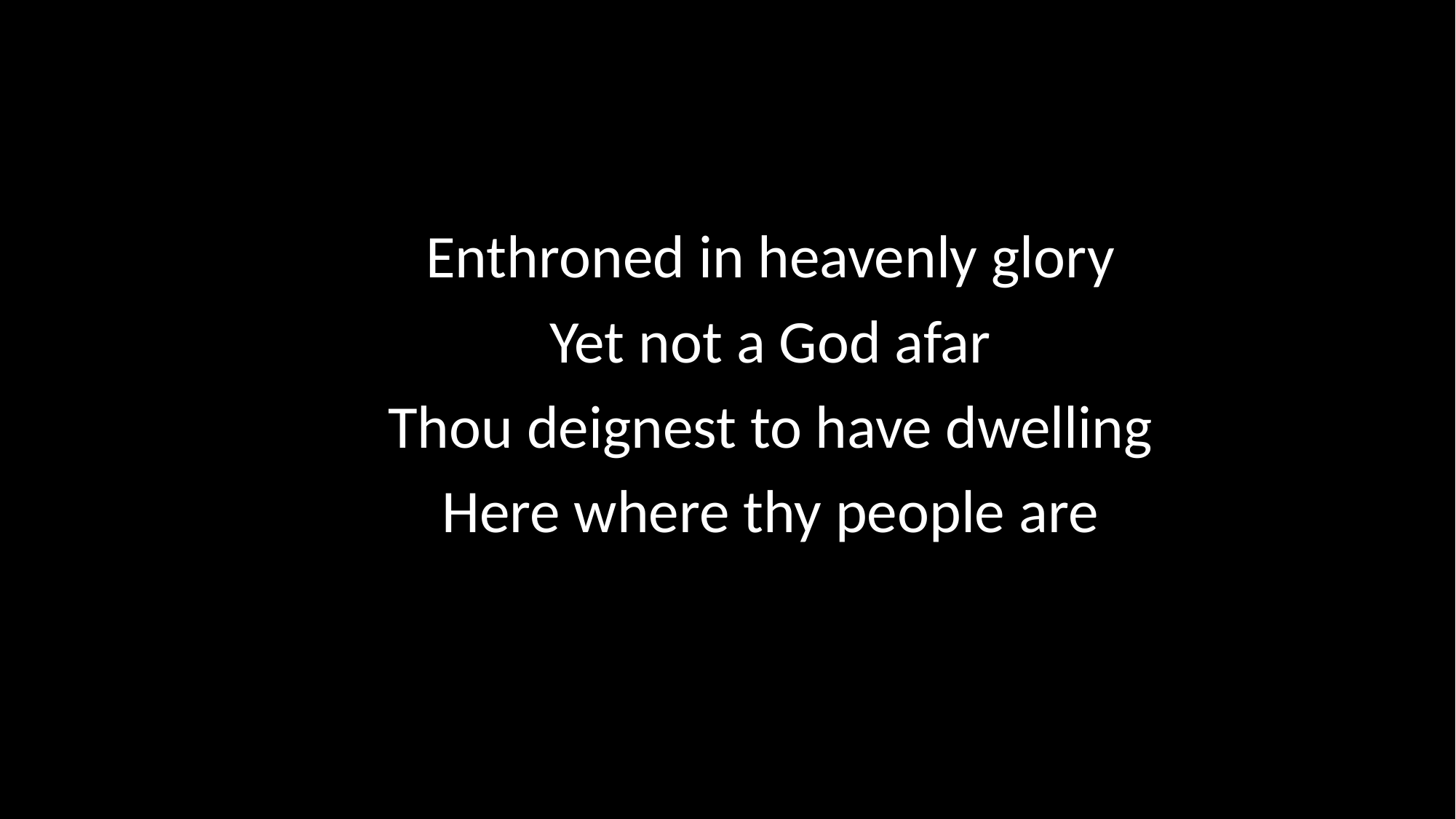

Enthroned in heavenly glory
Yet not a God afar
Thou deignest to have dwelling
Here where thy people are